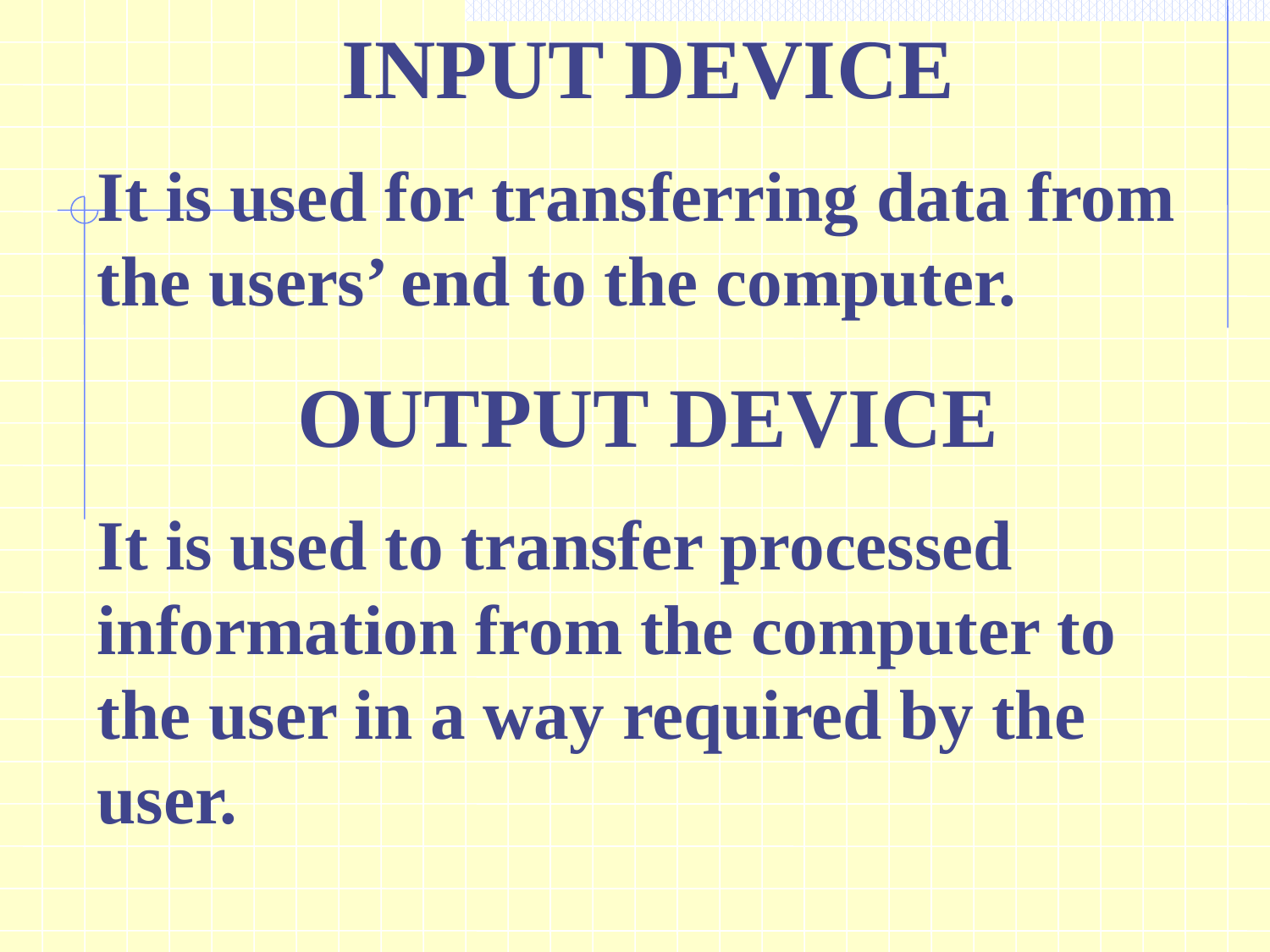

INPUT DEVICE
It is used for transferring data from the users’ end to the computer.
OUTPUT DEVICE
It is used to transfer processed information from the computer to the user in a way required by the user.